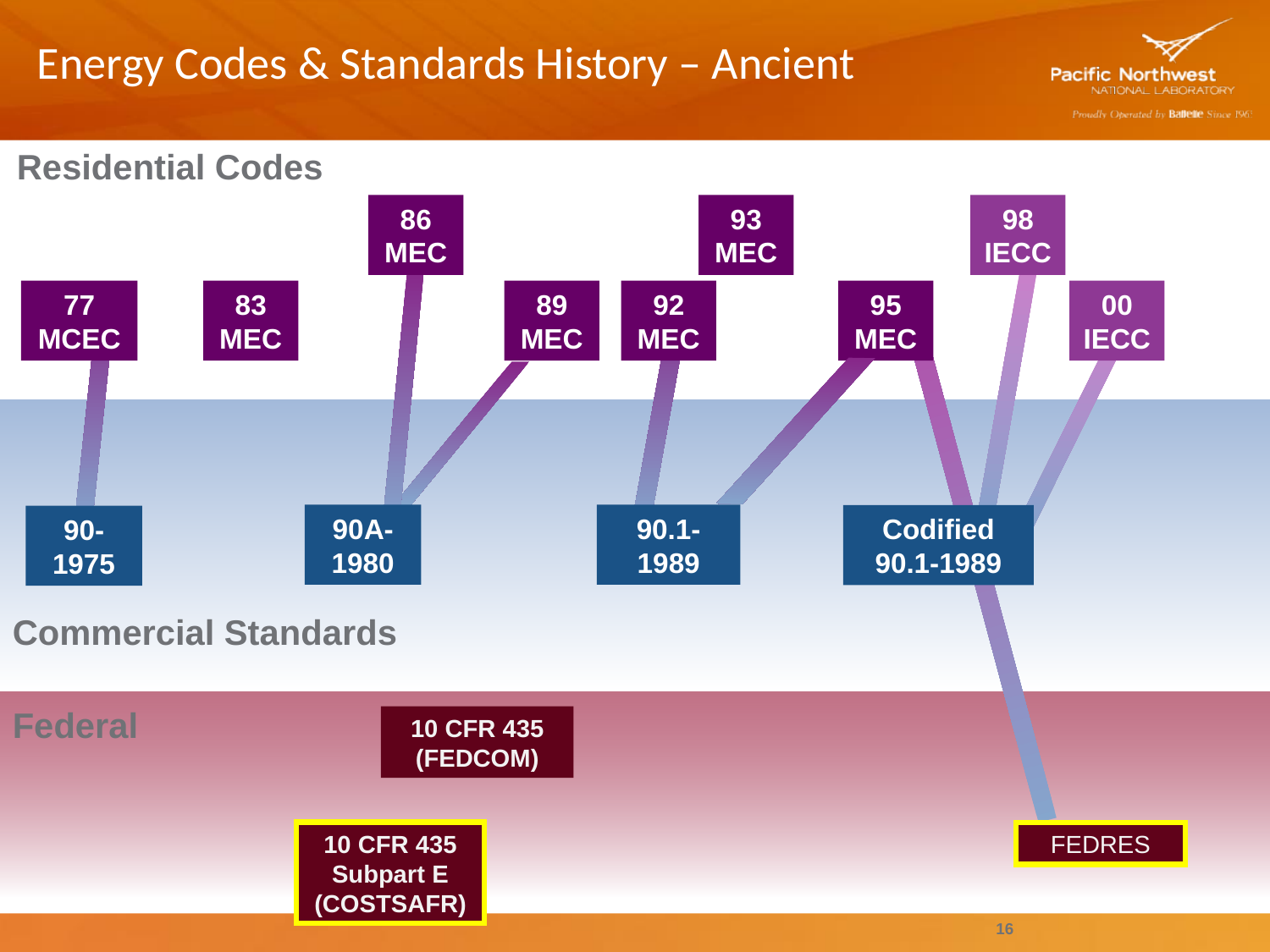

Energy Codes & Standards History – Ancient
Residential Codes
86 MEC
93 MEC
98 IECC

77 MCEC
83 MEC
89 MEC
92 MEC
95 MEC
00 IECC

90A-
1980
90.1-
1989
Codified 90.1-1989
90-
1975
Commercial Standards
Federal
10 CFR 435 (FEDCOM)
10 CFR 435 Subpart E (COSTSAFR)
FEDRES

16